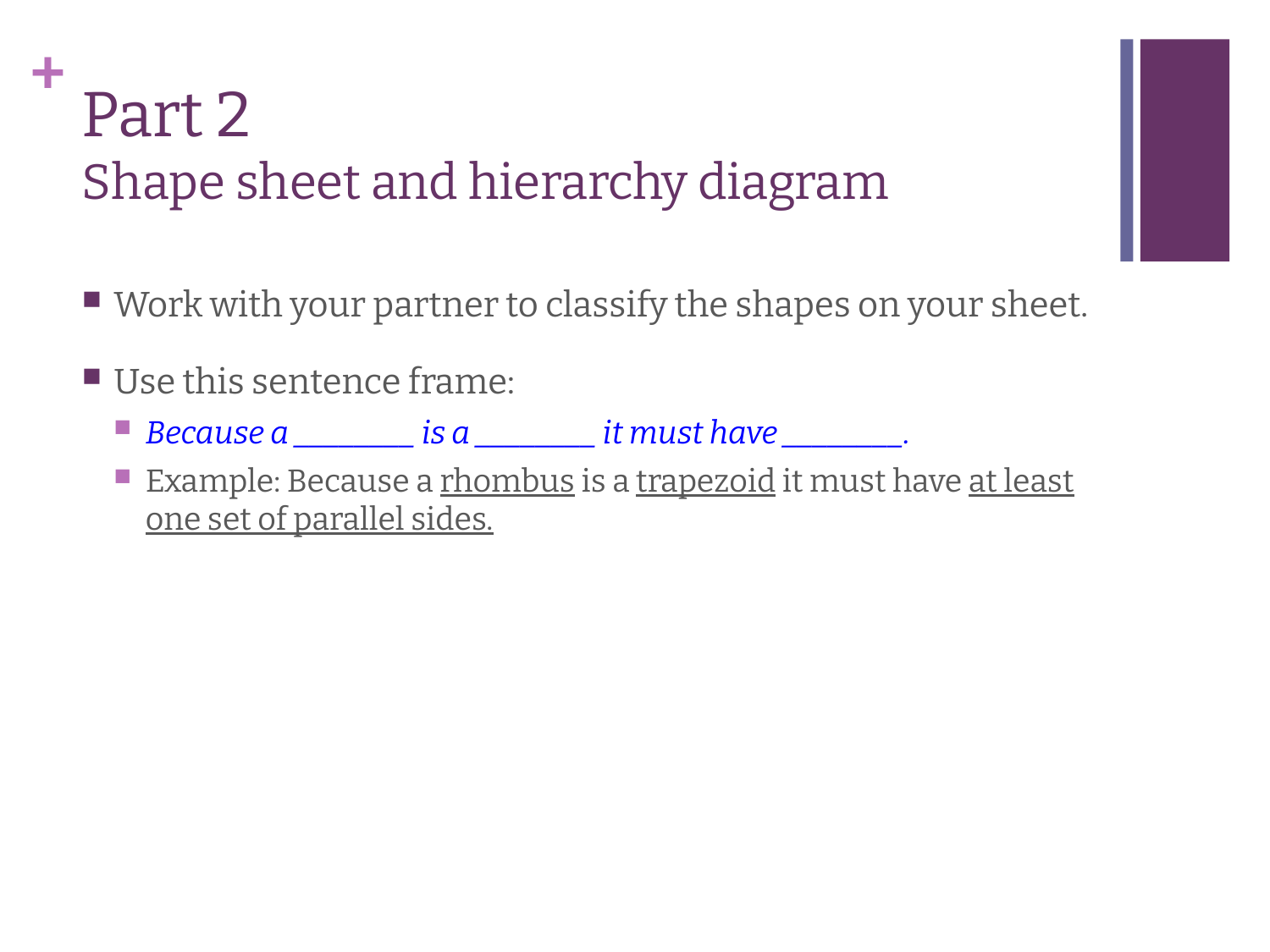

# Part 2 Shape sheet and hierarchy diagram
Work with your partner to classify the shapes on your sheet.
Use this sentence frame:
Because a ________ is a ________ it must have ________.
Example: Because a rhombus is a trapezoid it must have at least one set of parallel sides.